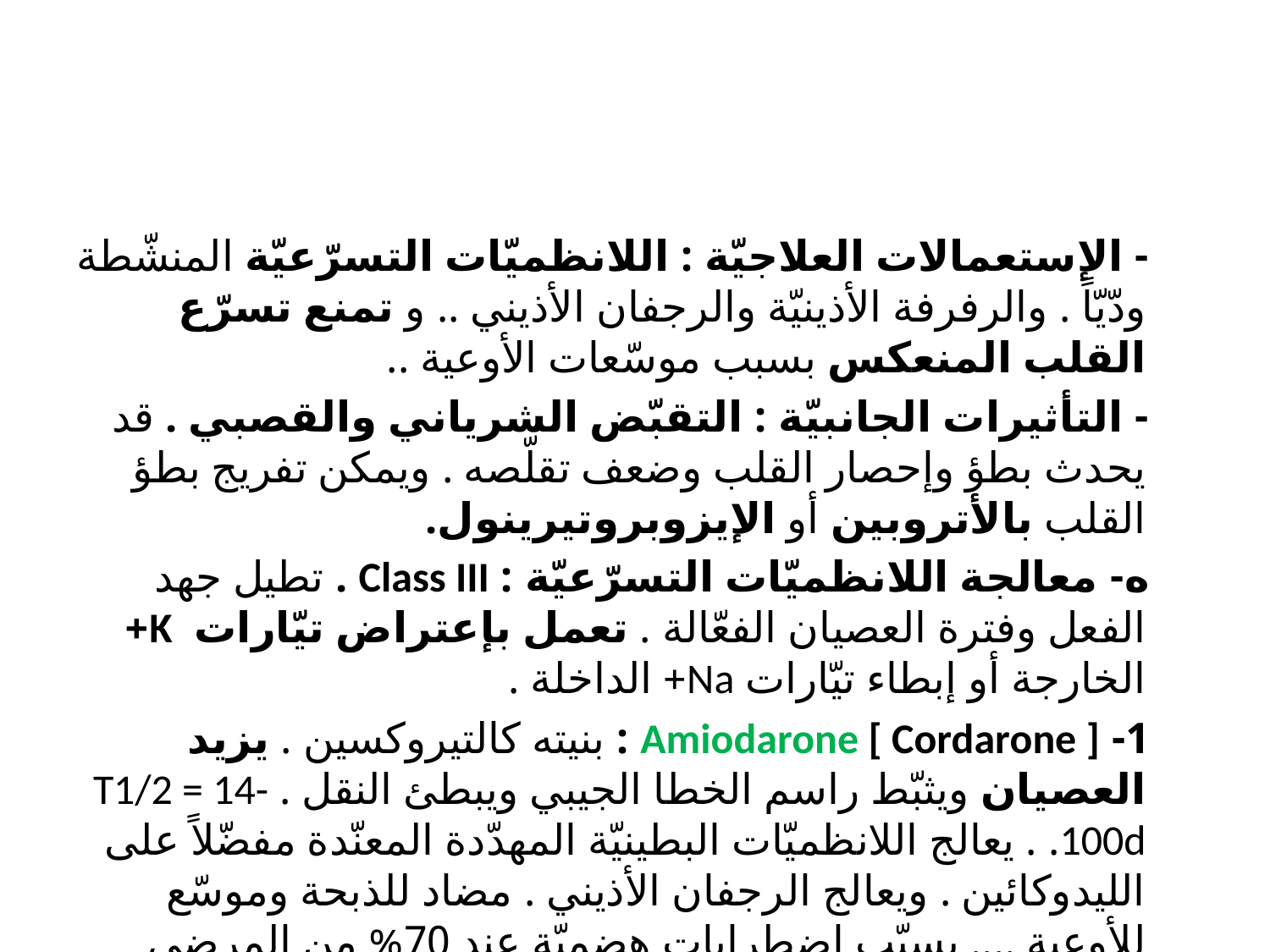

#
    - الإستعمالات العلاجيّة : اللانظميّات التسرّعيّة المنشّطة ودّيّاً . والرفرفة الأذينيّة والرجفان الأذيني .. و تمنع تسرّع القلب المنعكس بسبب موسّعات الأوعية ..
    - التأثيرات الجانبيّة : التقبّض الشرياني والقصبي . قد يحدث بطؤ وإحصار القلب وضعف تقلّصه . ويمكن تفريج بطؤ القلب بالأتروبين أو الإيزوبروتيرينول.
    ه- معالجة اللانظميّات التسرّعيّة : Class III . تطيل جهد الفعل وفترة العصيان الفعّالة . تعمل بإعتراض تيّارات  K+ الخارجة أو إبطاء تيّارات Na+ الداخلة .
    1- Amiodarone [ Cordarone ] : بنيته كالتيروكسين . يزيد العصيان ويثبّط راسم الخطا الجيبي ويبطئ النقل . T1/2 = 14-100d. . يعالج اللانظميّات البطينيّة المهدّدة المعنّدة مفضّلاً على الليدوكائين . ويعالج الرجفان الأذيني . مضاد للذبحة وموسّع للأوعية .... يسبّب إضطرابات هضميّة عند 70% من المرضى  وتليّف رئوي خطير وإلتهاب رئةخلالي وحساسيّة ضوئيّة و gray man syndrome , corneal microdeposits وإضطراب الدرق ( بسبب اليود في مستحضر الدواء ) .